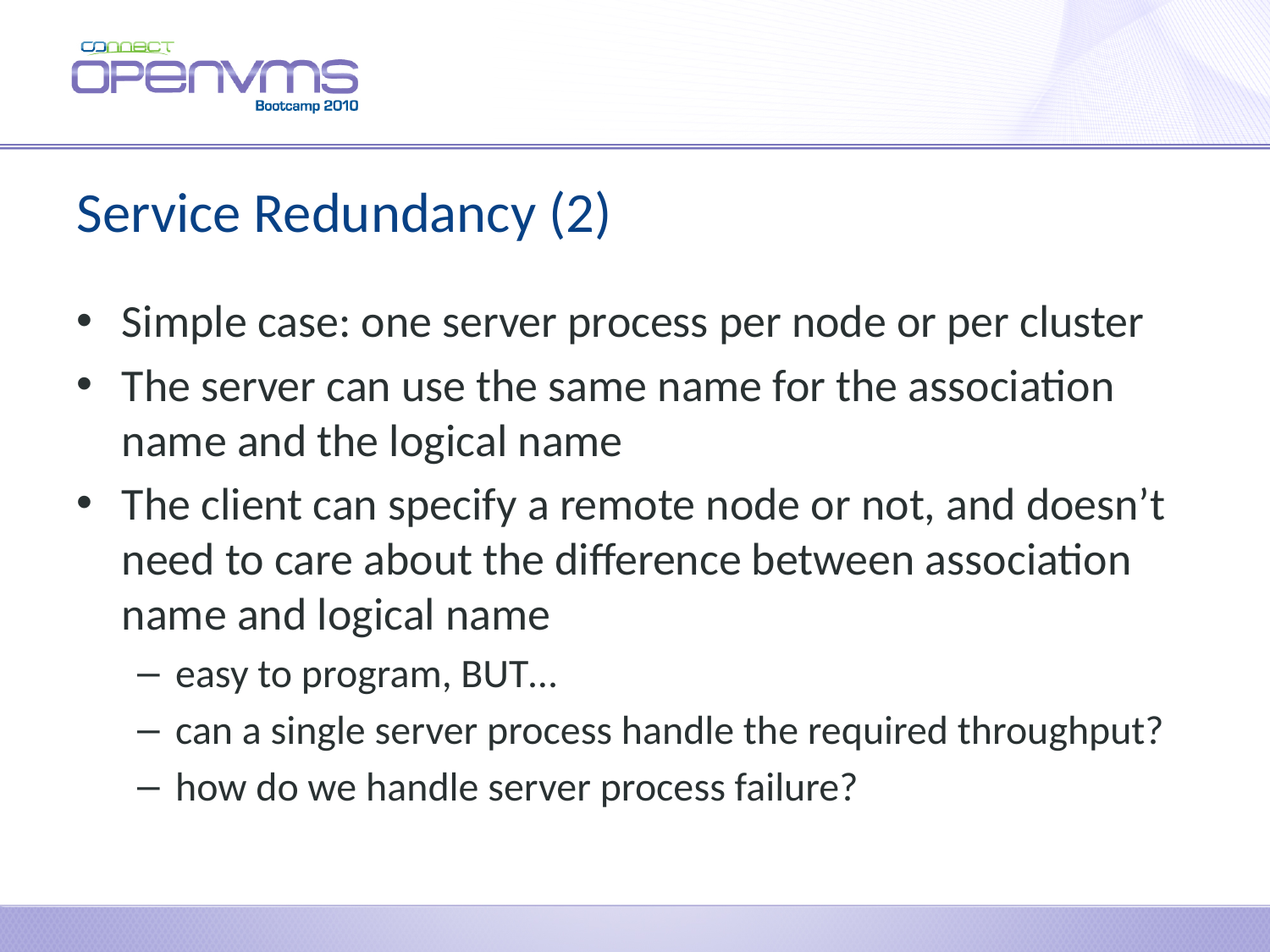

# Service Redundancy (2)
Simple case: one server process per node or per cluster
The server can use the same name for the association name and the logical name
The client can specify a remote node or not, and doesn’t need to care about the difference between association name and logical name
easy to program, BUT…
can a single server process handle the required throughput?
how do we handle server process failure?